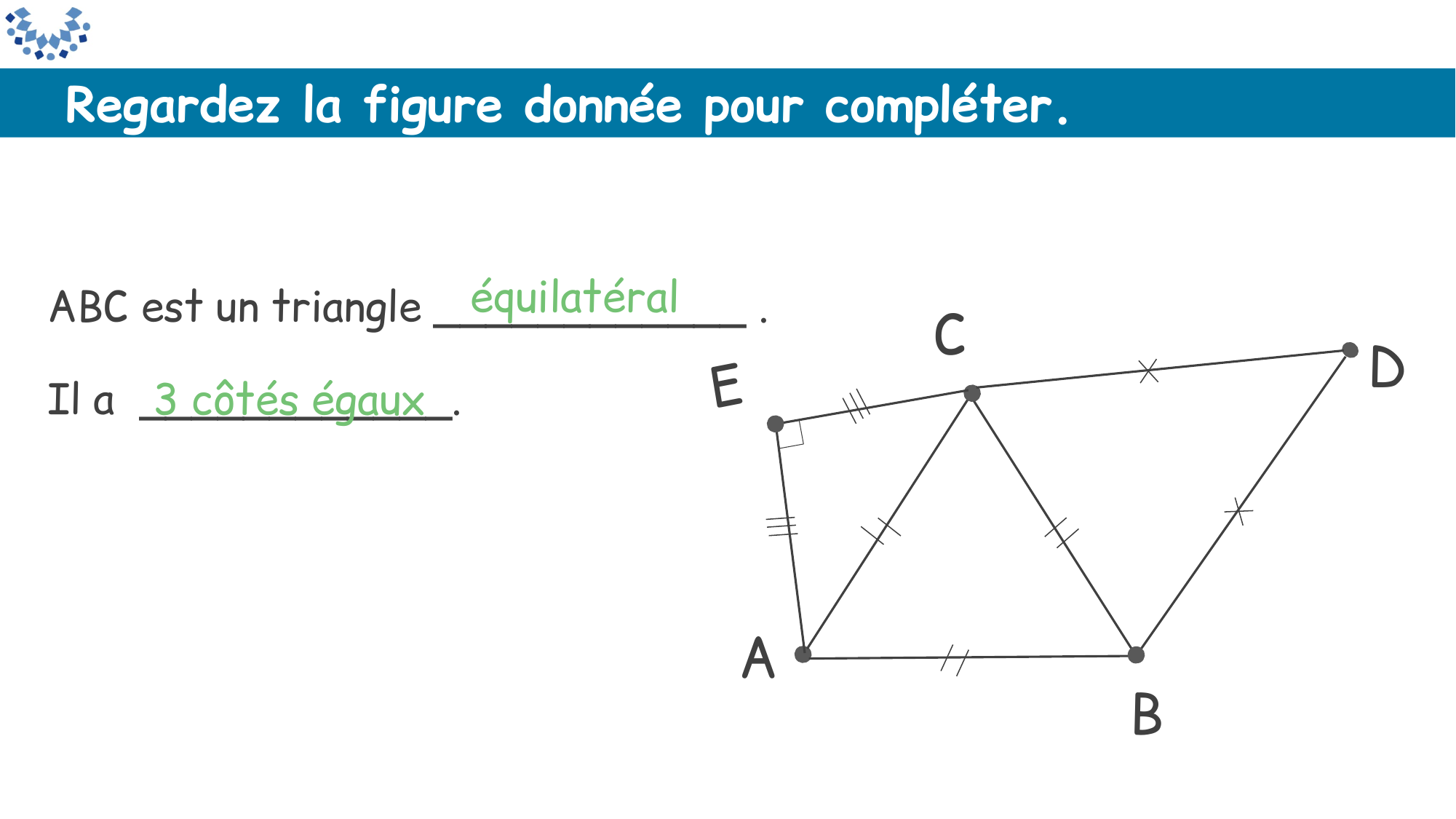

Regardez la figure donnée pour compléter.
équilatéral
ABC est un triangle ____________ .
Il a  ____________.
C

A

B
3 côtés égaux
D

E